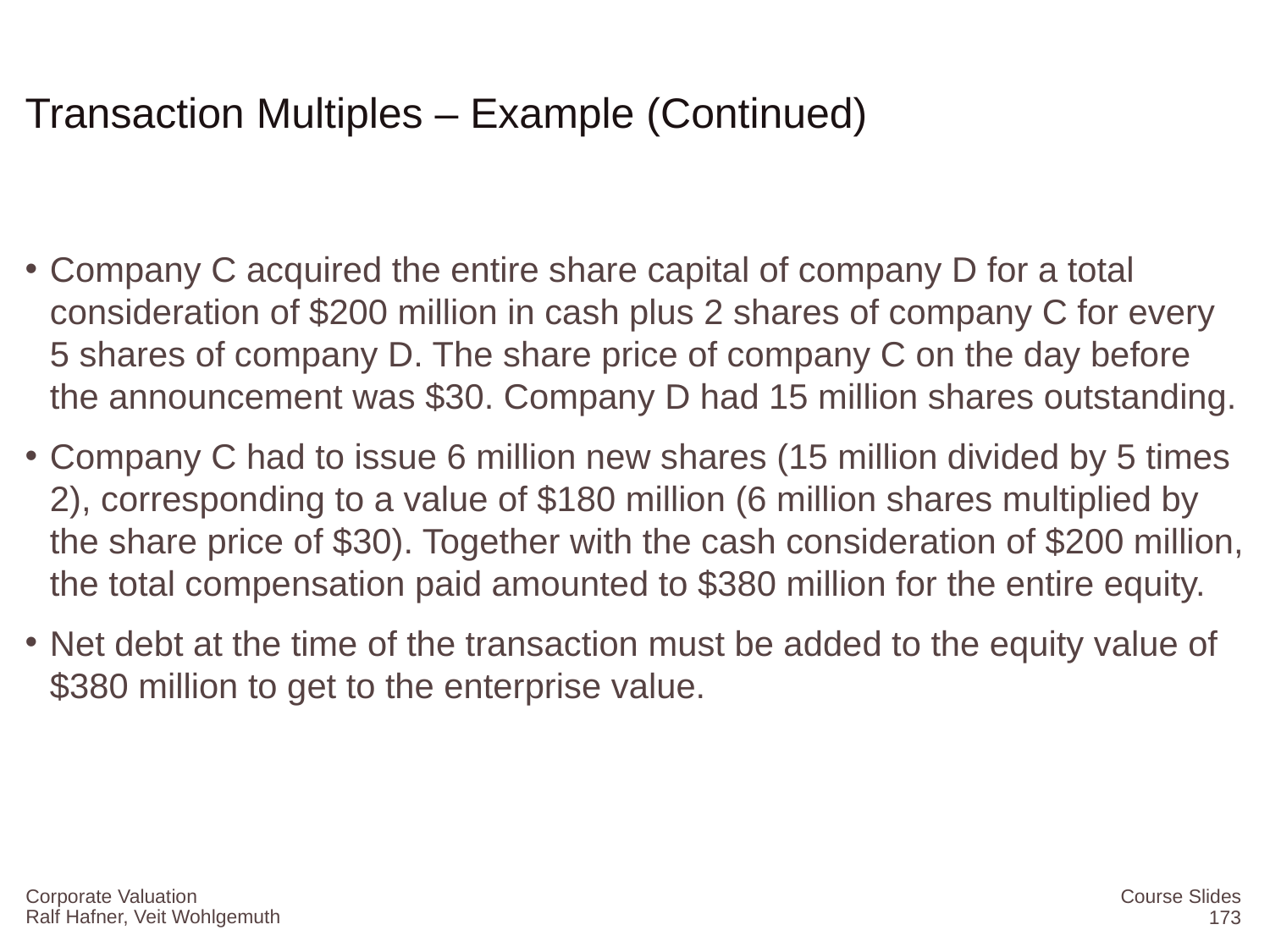

# Transaction Multiples – Example (Continued)
Company C acquired the entire share capital of company D for a total consideration of $200 million in cash plus 2 shares of company C for every 5 shares of company D. The share price of company C on the day before the announcement was $30. Company D had 15 million shares outstanding.
Company C had to issue 6 million new shares (15 million divided by 5 times 2), corresponding to a value of $180 million (6 million shares multiplied by the share price of $30). Together with the cash consideration of $200 million, the total compensation paid amounted to $380 million for the entire equity.
Net debt at the time of the transaction must be added to the equity value of $380 million to get to the enterprise value.
Corporate Valuation
Course Slides
173